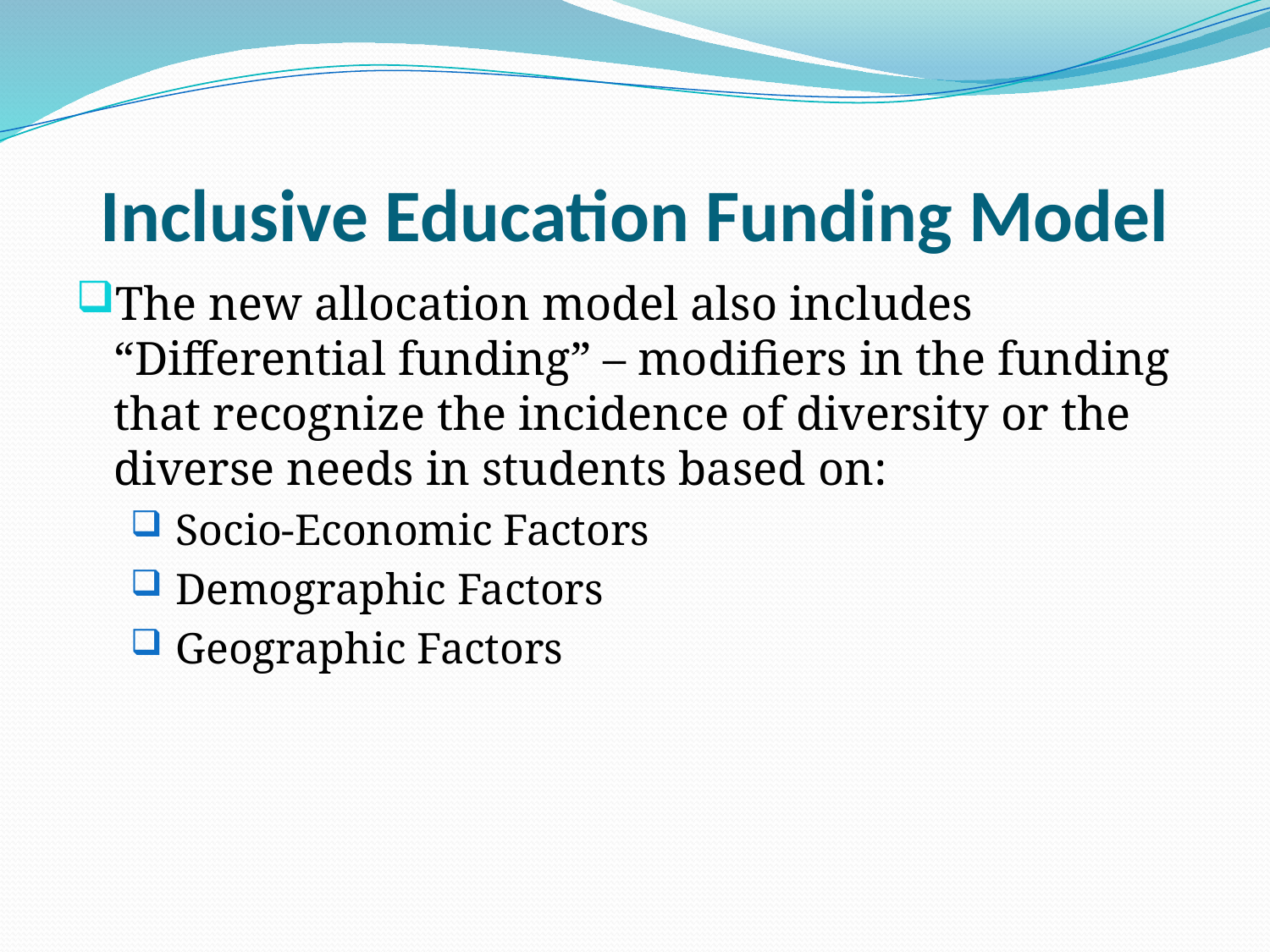

# Inclusive Education Funding Model
The new allocation model also includes “Differential funding” – modifiers in the funding that recognize the incidence of diversity or the diverse needs in students based on:
 Socio-Economic Factors
 Demographic Factors
 Geographic Factors